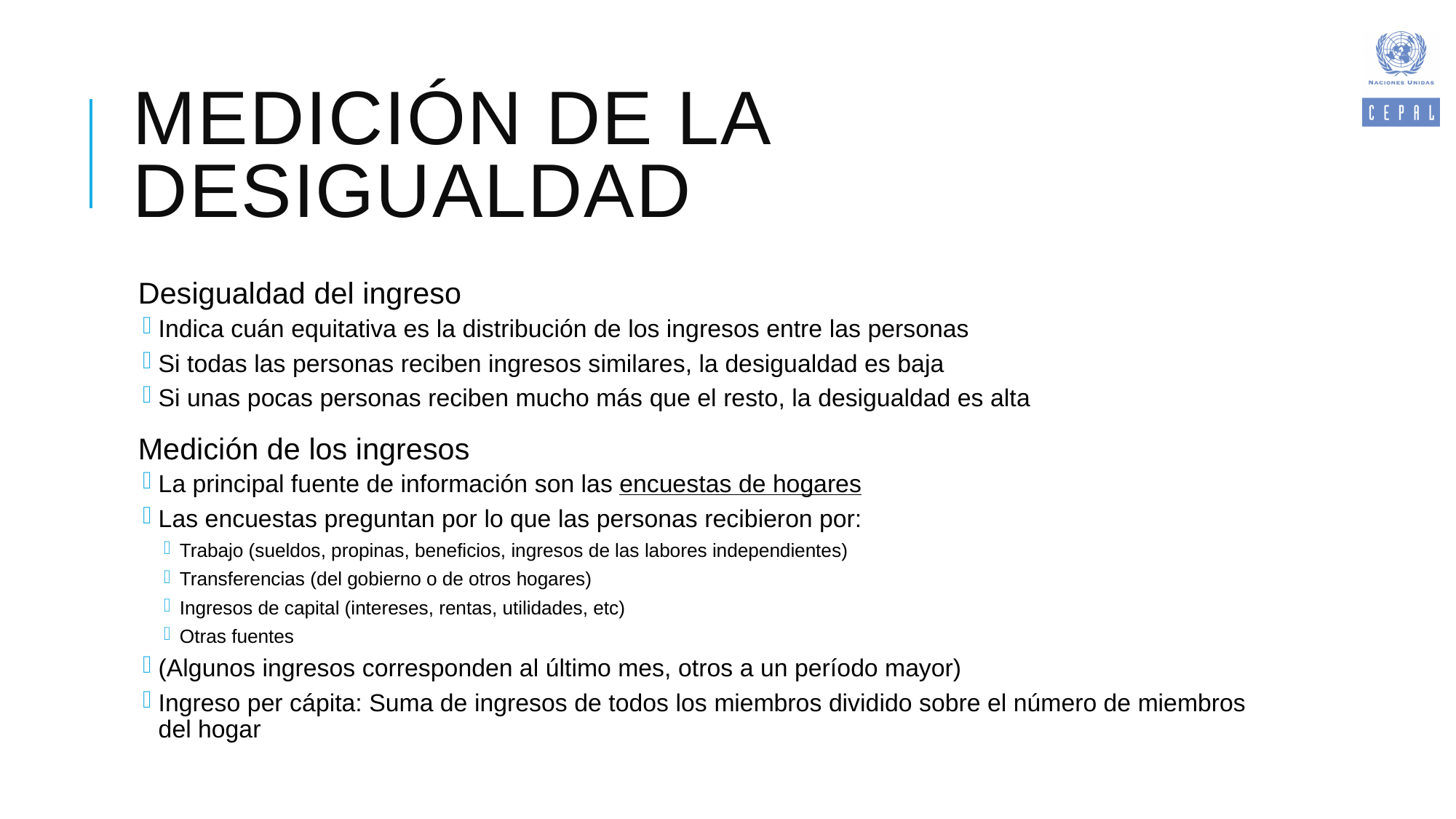

# Medición de la desigualdad
Desigualdad del ingreso
Indica cuán equitativa es la distribución de los ingresos entre las personas
Si todas las personas reciben ingresos similares, la desigualdad es baja
Si unas pocas personas reciben mucho más que el resto, la desigualdad es alta
Medición de los ingresos
La principal fuente de información son las encuestas de hogares
Las encuestas preguntan por lo que las personas recibieron por:
Trabajo (sueldos, propinas, beneficios, ingresos de las labores independientes)
Transferencias (del gobierno o de otros hogares)
Ingresos de capital (intereses, rentas, utilidades, etc)
Otras fuentes
(Algunos ingresos corresponden al último mes, otros a un período mayor)
Ingreso per cápita: Suma de ingresos de todos los miembros dividido sobre el número de miembros del hogar